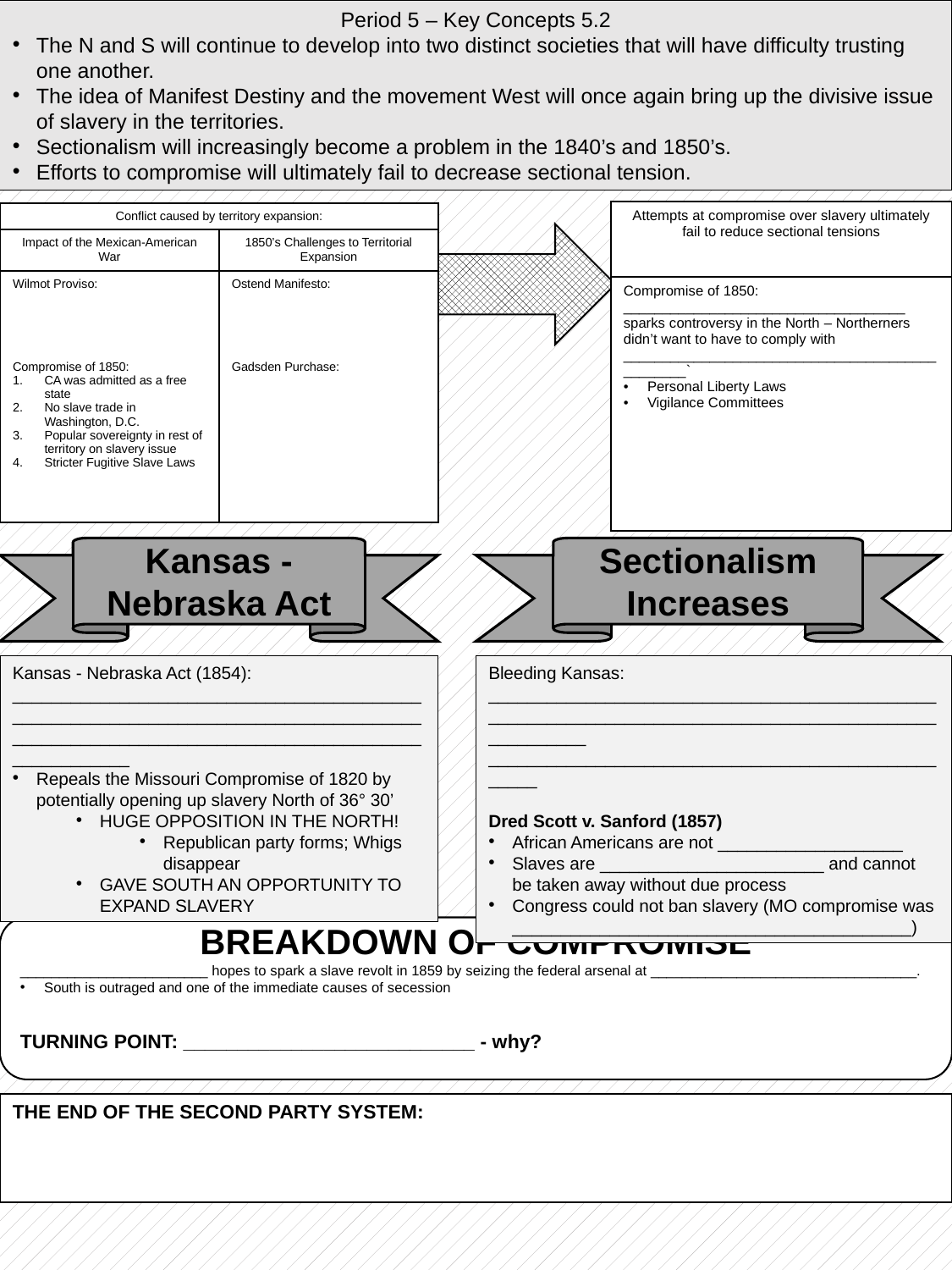

Period 5 – Key Concepts 5.2
The N and S will continue to develop into two distinct societies that will have difficulty trusting one another.
The idea of Manifest Destiny and the movement West will once again bring up the divisive issue of slavery in the territories.
Sectionalism will increasingly become a problem in the 1840’s and 1850’s.
Efforts to compromise will ultimately fail to decrease sectional tension.
| Attempts at compromise over slavery ultimately fail to reduce sectional tensions |
| --- |
| Compromise of 1850: \_\_\_\_\_\_\_\_\_\_\_\_\_\_\_\_\_\_\_\_\_\_\_\_\_\_\_\_\_\_\_\_\_\_\_\_ sparks controversy in the North – Northerners didn’t want to have to comply with \_\_\_\_\_\_\_\_\_\_\_\_\_\_\_\_\_\_\_\_\_\_\_\_\_\_\_\_\_\_\_\_\_\_\_\_\_\_\_\_\_\_\_\_\_\_\_\_` Personal Liberty Laws Vigilance Committees |
| Conflict caused by territory expansion: |  |
| --- | --- |
| Impact of the Mexican-American War | 1850’s Challenges to Territorial Expansion |
| Wilmot Proviso: Compromise of 1850: CA was admitted as a free state No slave trade in Washington, D.C. Popular sovereignty in rest of territory on slavery issue Stricter Fugitive Slave Laws | Ostend Manifesto: Gadsden Purchase: |

Kansas - Nebraska Act
Sectionalism Increases
Kansas - Nebraska Act (1854): __________________________________________________________________________________________________________________________________________
Repeals the Missouri Compromise of 1820 by potentially opening up slavery North of 36° 30’
HUGE OPPOSITION IN THE NORTH!
Republican party forms; Whigs disappear
GAVE SOUTH AN OPPORTUNITY TO EXPAND SLAVERY
Bleeding Kansas: ______________________________________________________________________________________________________
___________________________________________________

Dred Scott v. Sanford (1857)
African Americans are not ___________________
Slaves are _______________________ and cannot be taken away without due process
Congress could not ban slavery (MO compromise was _________________________________________)

BREAKDOWN OF COMPROMISE
________________________ hopes to spark a slave revolt in 1859 by seizing the federal arsenal at __________________________________.
South is outraged and one of the immediate causes of secession

TURNING POINT: ___________________________ - why?

THE END OF THE SECOND PARTY SYSTEM: